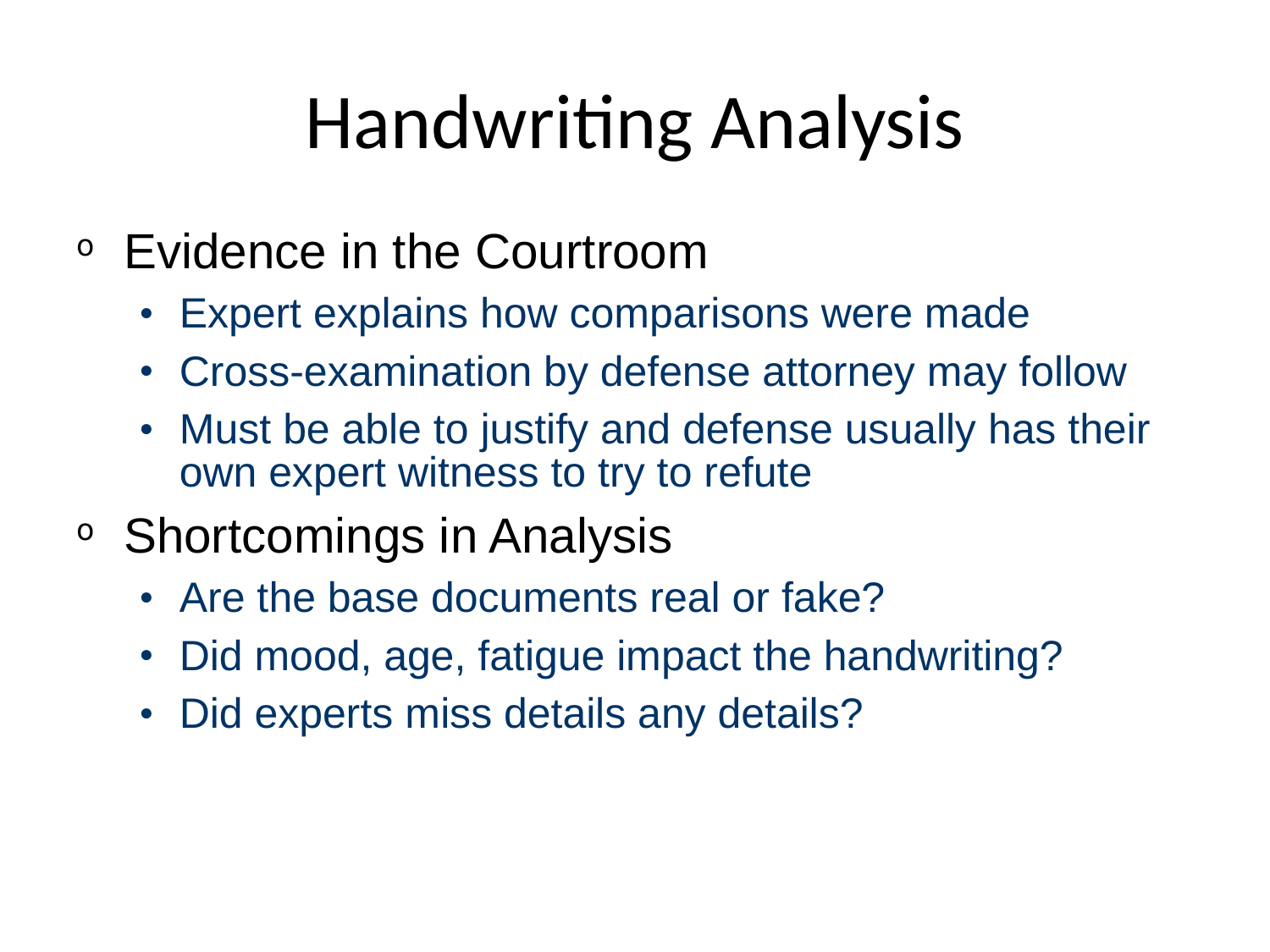

# Handwriting Analysis
Evidence in the Courtroom
Expert explains how comparisons were made
Cross-examination by defense attorney may follow
Must be able to justify and defense usually has their own expert witness to try to refute
Shortcomings in Analysis
Are the base documents real or fake?
Did mood, age, fatigue impact the handwriting?
Did experts miss details any details?